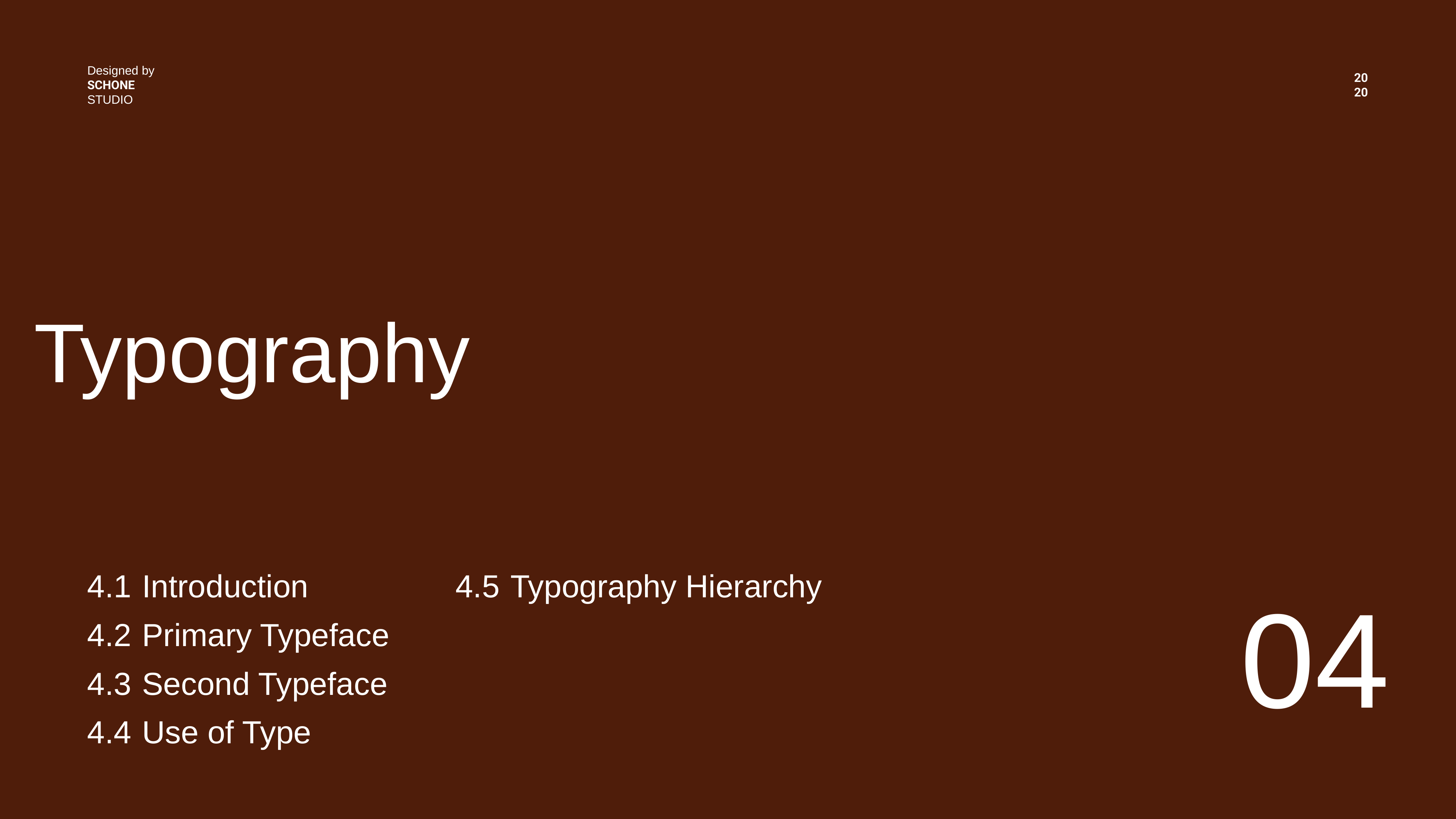

Designed by
SCHONE STUDIO
20
20
Typography
4.1
Introduction
4.5
Typography Hierarchy
04
4.2
Primary Typeface
4.3
Second Typeface
4.4
Use of Type